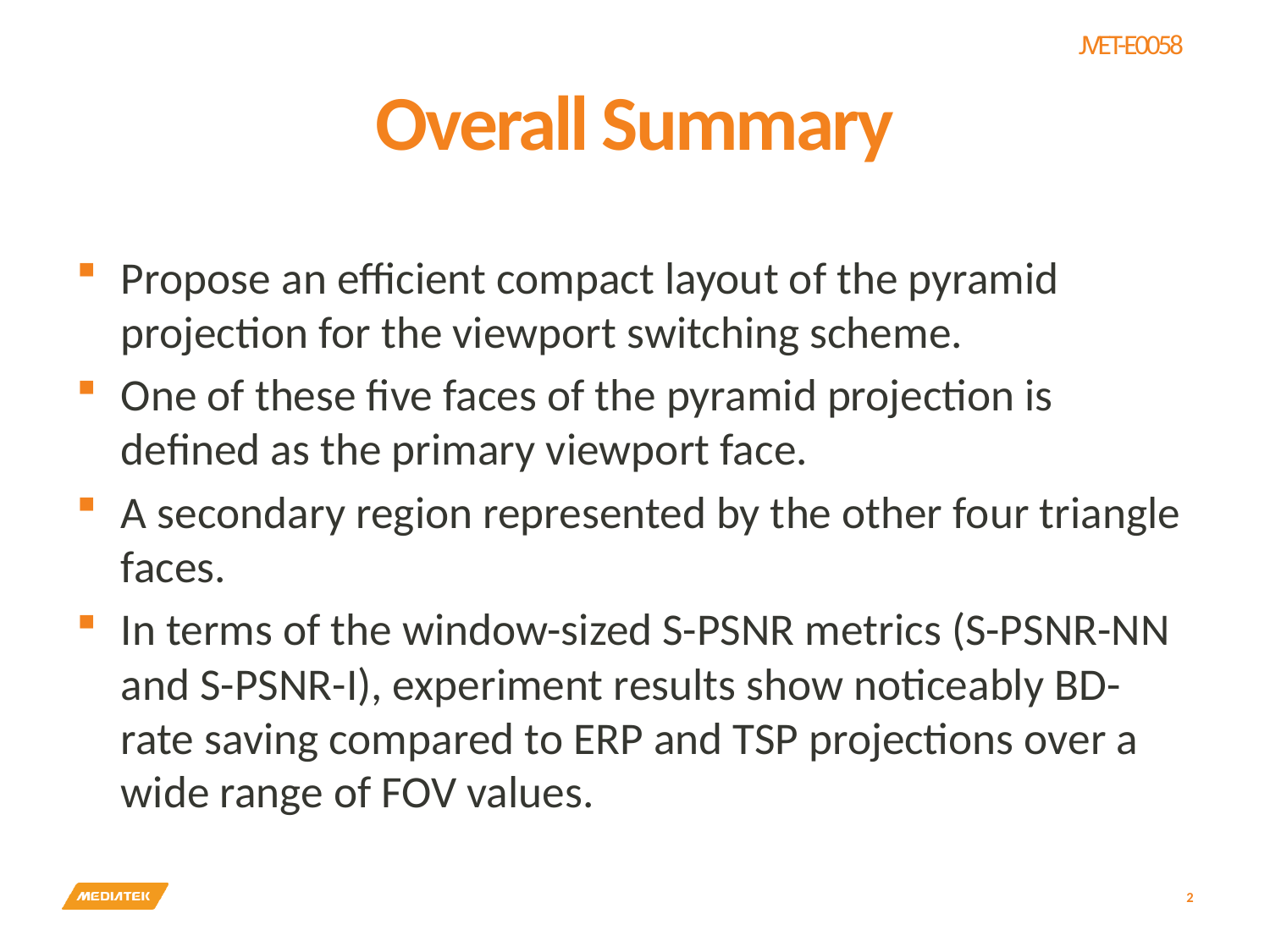

# Overall Summary
Propose an efficient compact layout of the pyramid projection for the viewport switching scheme.
One of these five faces of the pyramid projection is defined as the primary viewport face.
A secondary region represented by the other four triangle faces.
In terms of the window-sized S-PSNR metrics (S-PSNR-NN and S-PSNR-I), experiment results show noticeably BD-rate saving compared to ERP and TSP projections over a wide range of FOV values.

2